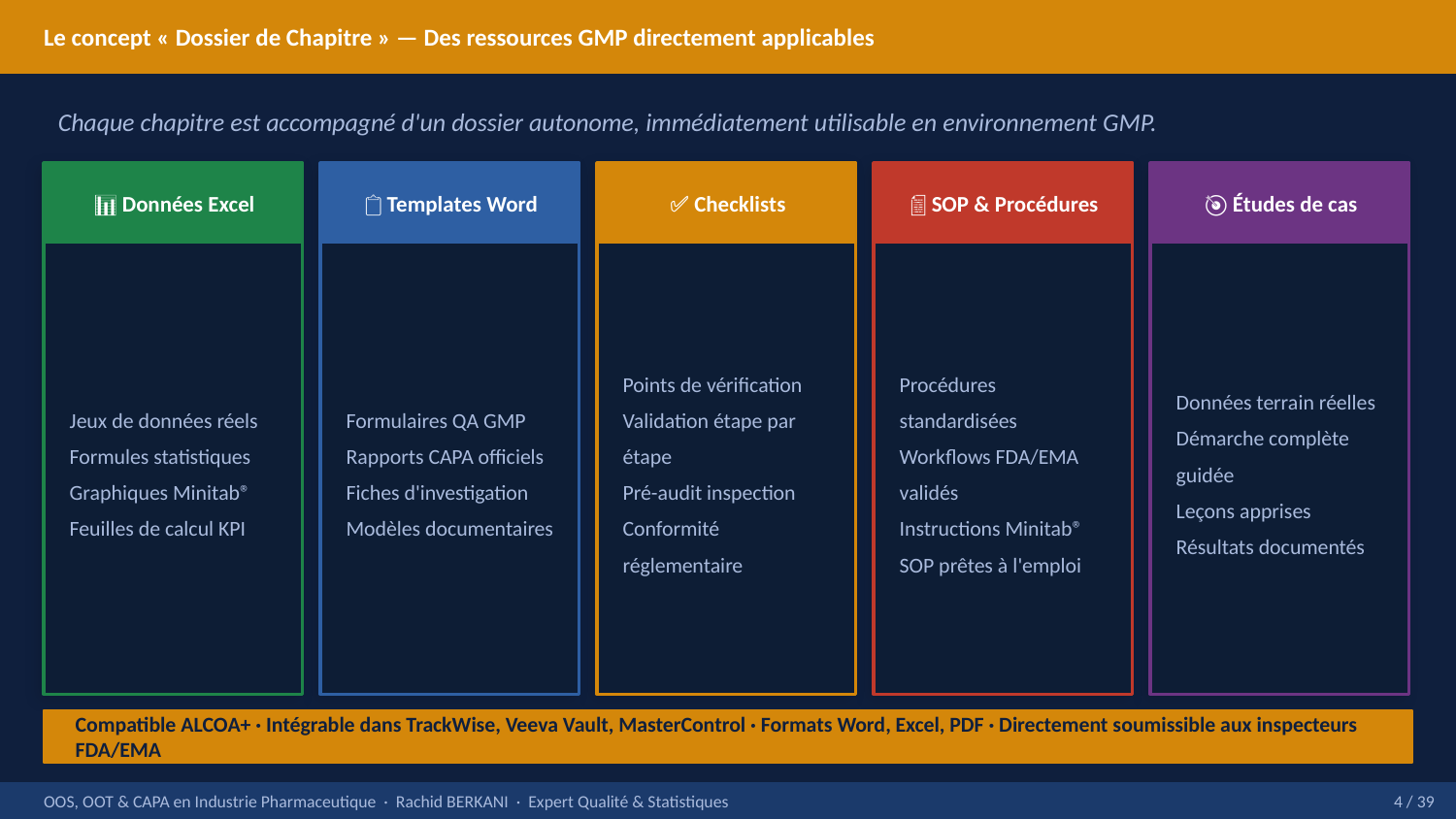

Le concept « Dossier de Chapitre » — Des ressources GMP directement applicables
Chaque chapitre est accompagné d'un dossier autonome, immédiatement utilisable en environnement GMP.

📊 Données Excel

📋 Templates Word

✅ Checklists

📄 SOP & Procédures

🎯 Études de cas
Jeux de données réels
Formules statistiques
Graphiques Minitab®
Feuilles de calcul KPI
Formulaires QA GMP
Rapports CAPA officiels
Fiches d'investigation
Modèles documentaires
Points de vérification
Validation étape par étape
Pré-audit inspection
Conformité réglementaire
Procédures standardisées
Workflows FDA/EMA validés
Instructions Minitab®
SOP prêtes à l'emploi
Données terrain réelles
Démarche complète guidée
Leçons apprises
Résultats documentés

Compatible ALCOA+ · Intégrable dans TrackWise, Veeva Vault, MasterControl · Formats Word, Excel, PDF · Directement soumissible aux inspecteurs FDA/EMA

OOS, OOT & CAPA en Industrie Pharmaceutique  ·  Rachid BERKANI  ·  Expert Qualité & Statistiques
4 / 39